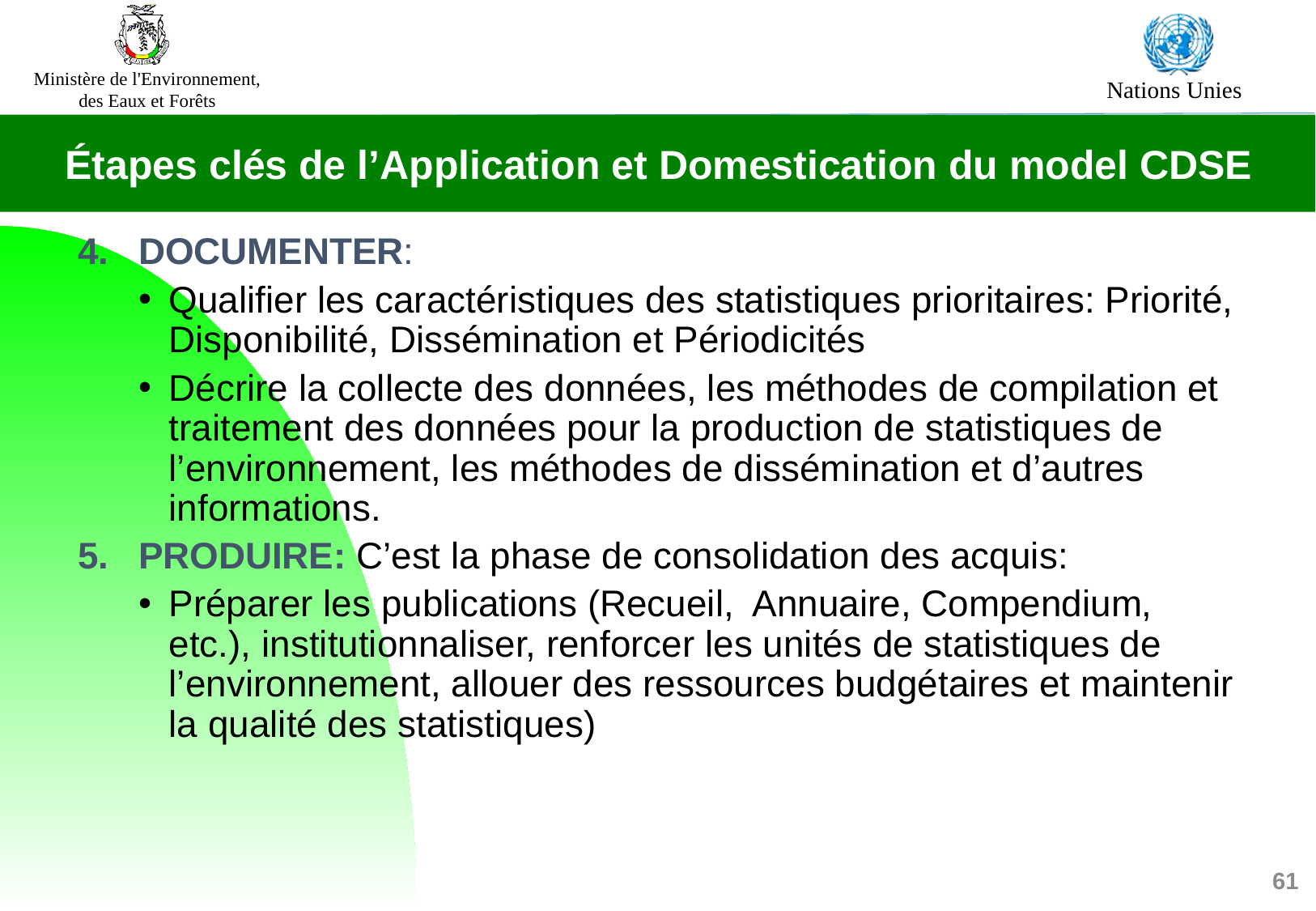

Étapes clés de l’Application et Domestication du model CDSE
DOCUMENTER:
Qualifier les caractéristiques des statistiques prioritaires: Priorité, Disponibilité, Dissémination et Périodicités
Décrire la collecte des données, les méthodes de compilation et traitement des données pour la production de statistiques de l’environnement, les méthodes de dissémination et d’autres informations.
PRODUIRE: C’est la phase de consolidation des acquis:
Préparer les publications (Recueil,  Annuaire, Compendium, etc.), institutionnaliser, renforcer les unités de statistiques de l’environnement, allouer des ressources budgétaires et maintenir la qualité des statistiques)
61